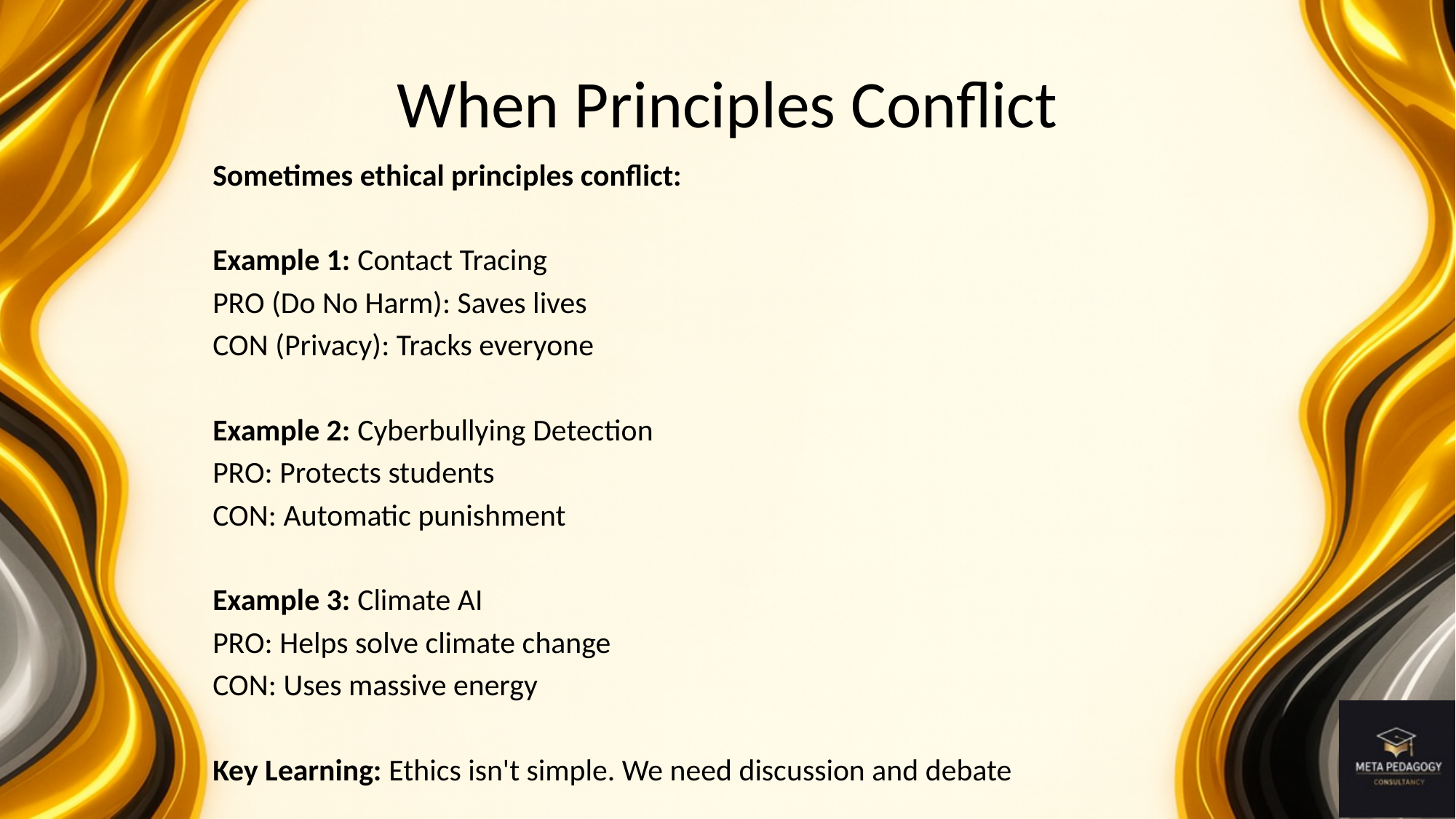

# When Principles Conflict
Sometimes ethical principles conflict:

Example 1: Contact Tracing
PRO (Do No Harm): Saves lives
CON (Privacy): Tracks everyone

Example 2: Cyberbullying Detection
PRO: Protects students
CON: Automatic punishment

Example 3: Climate AI
PRO: Helps solve climate change
CON: Uses massive energy

Key Learning: Ethics isn't simple. We need discussion and debate